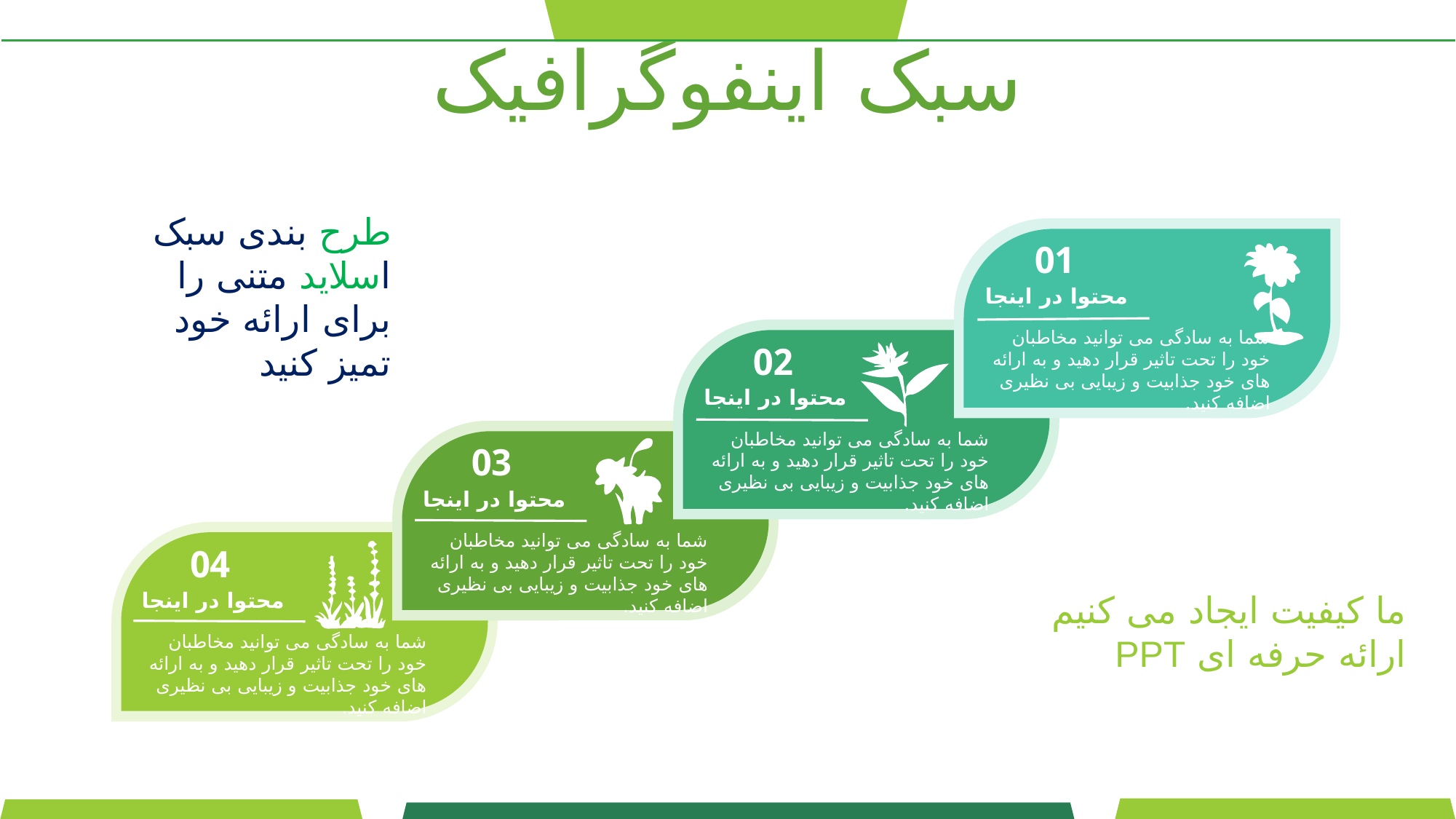

سبک اینفوگرافیک

طرح بندی سبک
اسلاید متنی را برای ارائه خود تمیز کنید
01

محتوا در اینجا

شما به سادگی می توانید مخاطبان خود را تحت تاثیر قرار دهید و به ارائه های خود جذابیت و زیبایی بی نظیری اضافه کنید.
02

محتوا در اینجا

شما به سادگی می توانید مخاطبان خود را تحت تاثیر قرار دهید و به ارائه های خود جذابیت و زیبایی بی نظیری اضافه کنید.
03

محتوا در اینجا

شما به سادگی می توانید مخاطبان خود را تحت تاثیر قرار دهید و به ارائه های خود جذابیت و زیبایی بی نظیری اضافه کنید.
04

محتوا در اینجا
ما کیفیت ایجاد می کنیم
ارائه حرفه ای PPT
شما به سادگی می توانید مخاطبان خود را تحت تاثیر قرار دهید و به ارائه های خود جذابیت و زیبایی بی نظیری اضافه کنید.